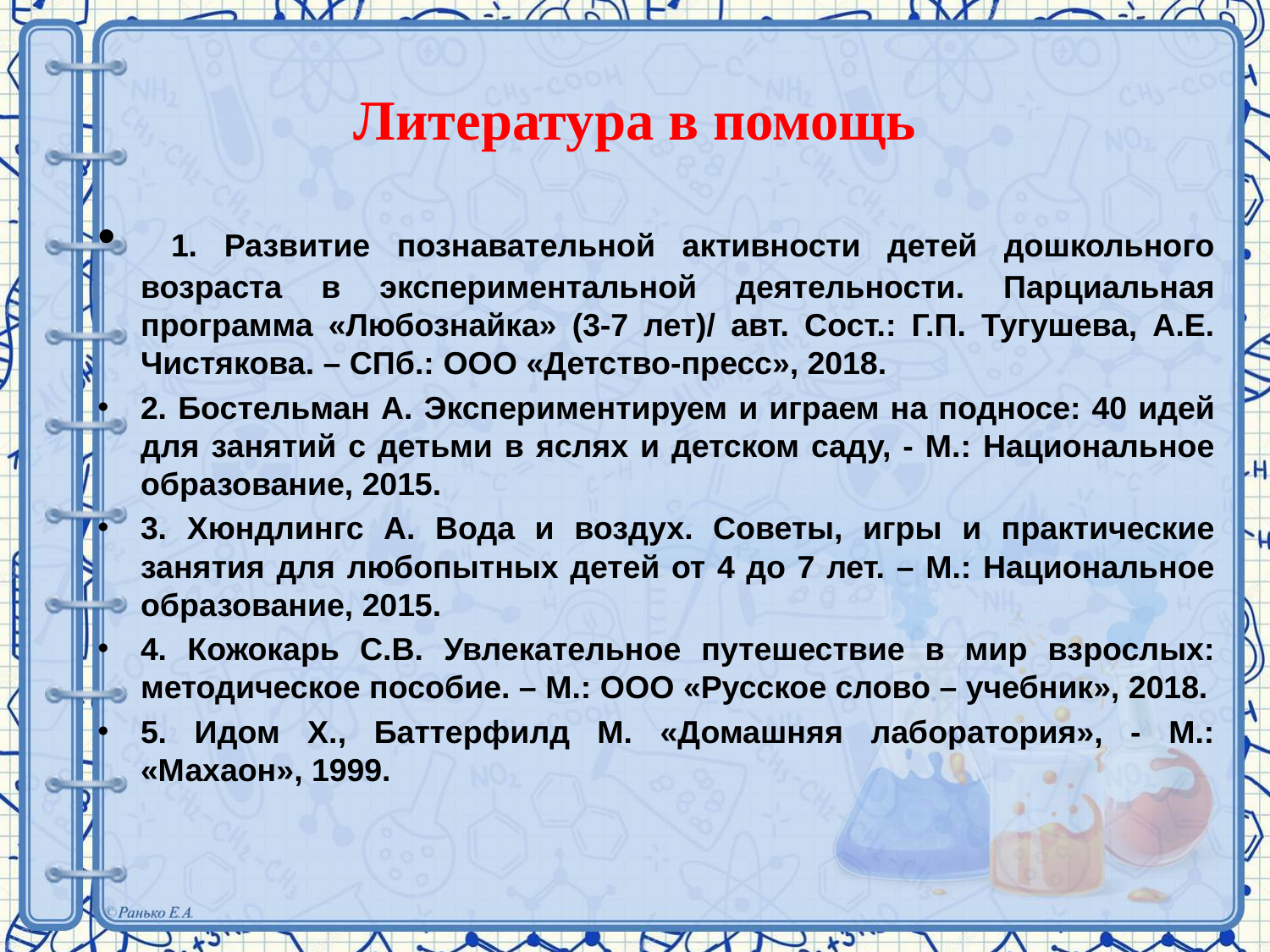

# Литература в помощь
 1. Развитие познавательной активности детей дошкольного возраста в экспериментальной деятельности. Парциальная программа «Любознайка» (3-7 лет)/ авт. Сост.: Г.П. Тугушева, А.Е. Чистякова. – СПб.: ООО «Детство-пресс», 2018.
2. Бостельман А. Экспериментируем и играем на подносе: 40 идей для занятий с детьми в яслях и детском саду, - М.: Национальное образование, 2015.
3. Хюндлингс А. Вода и воздух. Советы, игры и практические занятия для любопытных детей от 4 до 7 лет. – М.: Национальное образование, 2015.
4. Кожокарь С.В. Увлекательное путешествие в мир взрослых: методическое пособие. – М.: ООО «Русское слово – учебник», 2018.
5. Идом Х., Баттерфилд М. «Домашняя лаборатория», - М.: «Махаон», 1999.